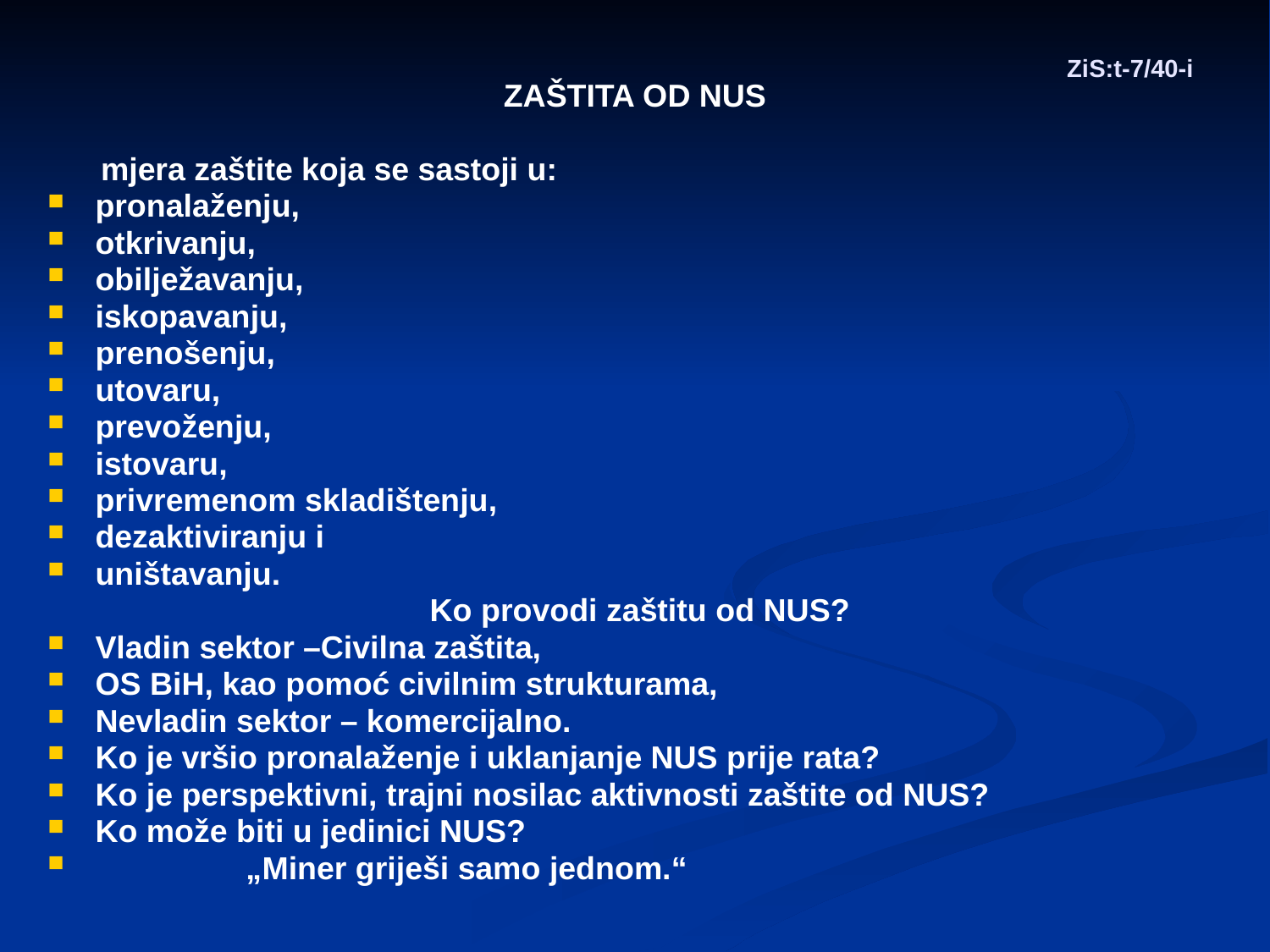

# ZiS:t-7/40-i
ZAŠTITA OD NUS

      mjera zaštite koja se sastoji u:
pronalaženju,
otkrivanju,
obilježavanju,
iskopavanju,
prenošenju,
utovaru,
prevoženju,
istovaru,
privremenom skladištenju,
dezaktiviranju i
uništavanju.
                                           Ko provodi zaštitu od NUS?
Vladin sektor –Civilna zaštita,
OS BiH, kao pomoć civilnim strukturama,
Nevladin sektor – komercijalno.
Ko je vršio pronalaženje i uklanjanje NUS prije rata?
Ko je perspektivni, trajni nosilac aktivnosti zaštite od NUS?
Ko može biti u jedinici NUS?
                 „Miner griješi samo jednom.“